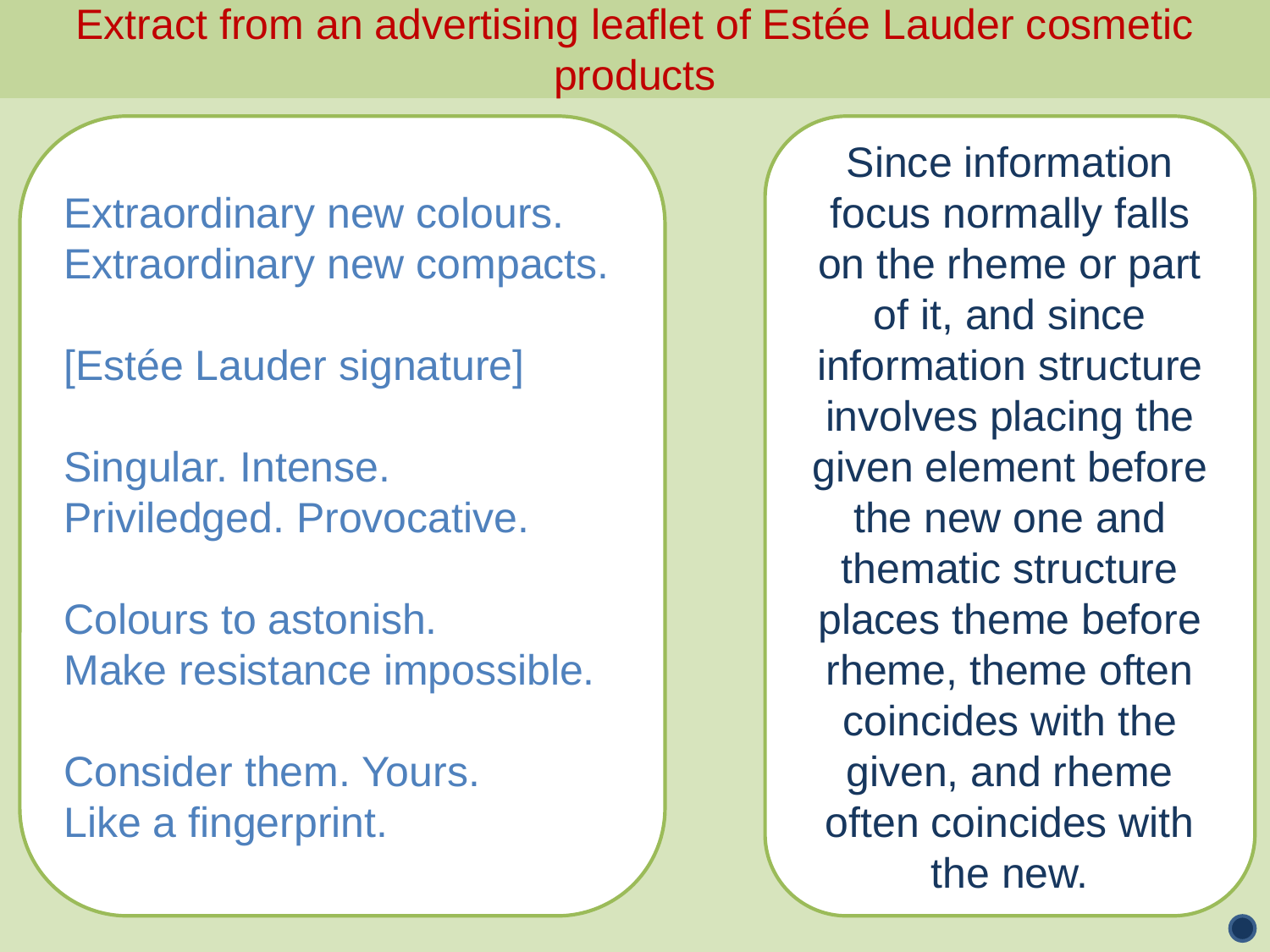

Extract from an advertising leaflet of Estée Lauder cosmetic products
Extraordinary new colours.
Extraordinary new compacts.

[Estée Lauder signature]

Singular. Intense.
Priviledged. Provocative.

Colours to astonish.
Make resistance impossible.

Consider them. Yours.
Like a fingerprint.
Since information focus normally falls on the rheme or part of it, and since information structure involves placing the given element before the new one and thematic structure places theme before rheme, theme often coincides with the given, and rheme often coincides with the new.